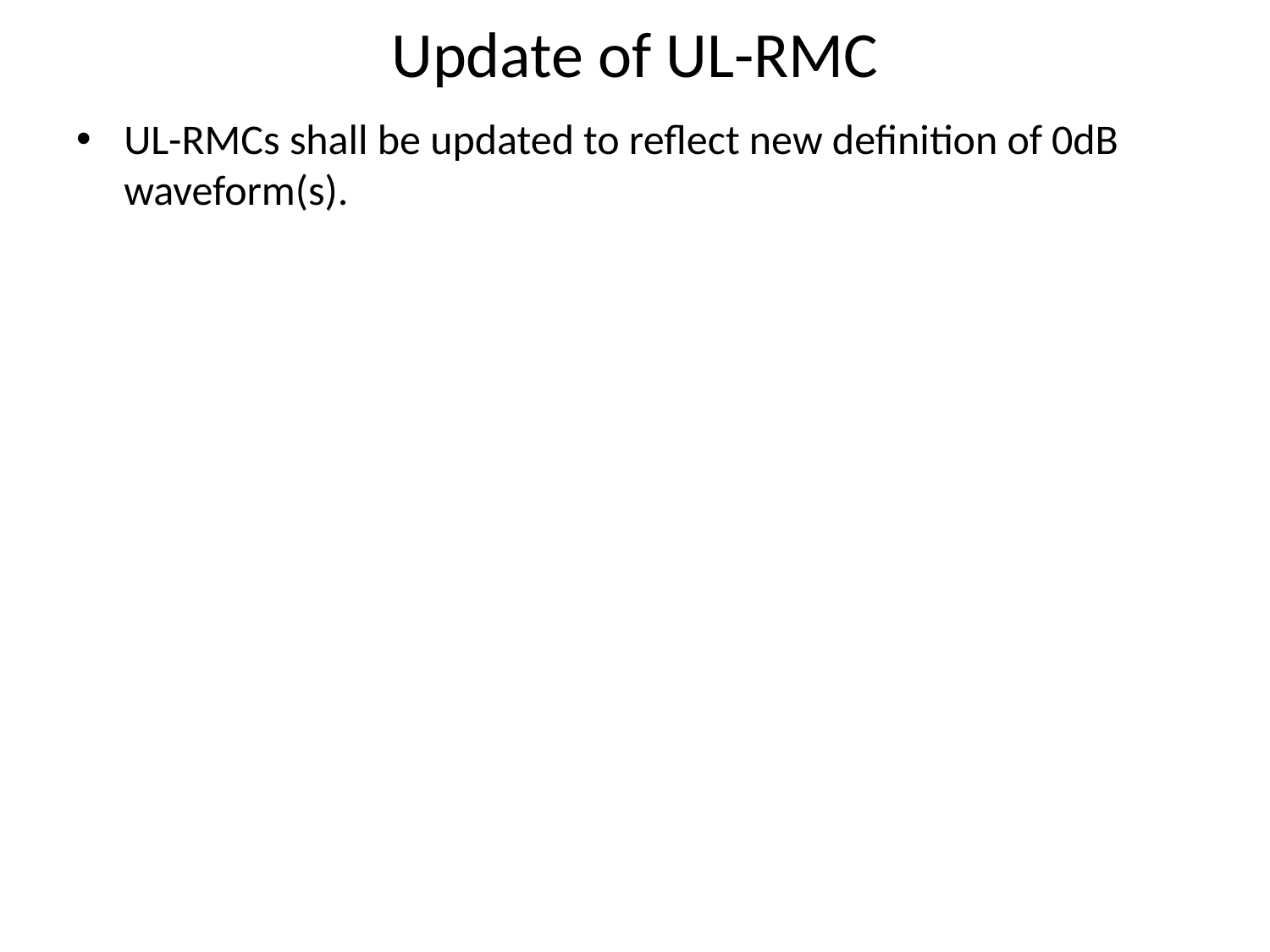

# Update of UL-RMC
UL-RMCs shall be updated to reflect new definition of 0dB waveform(s).